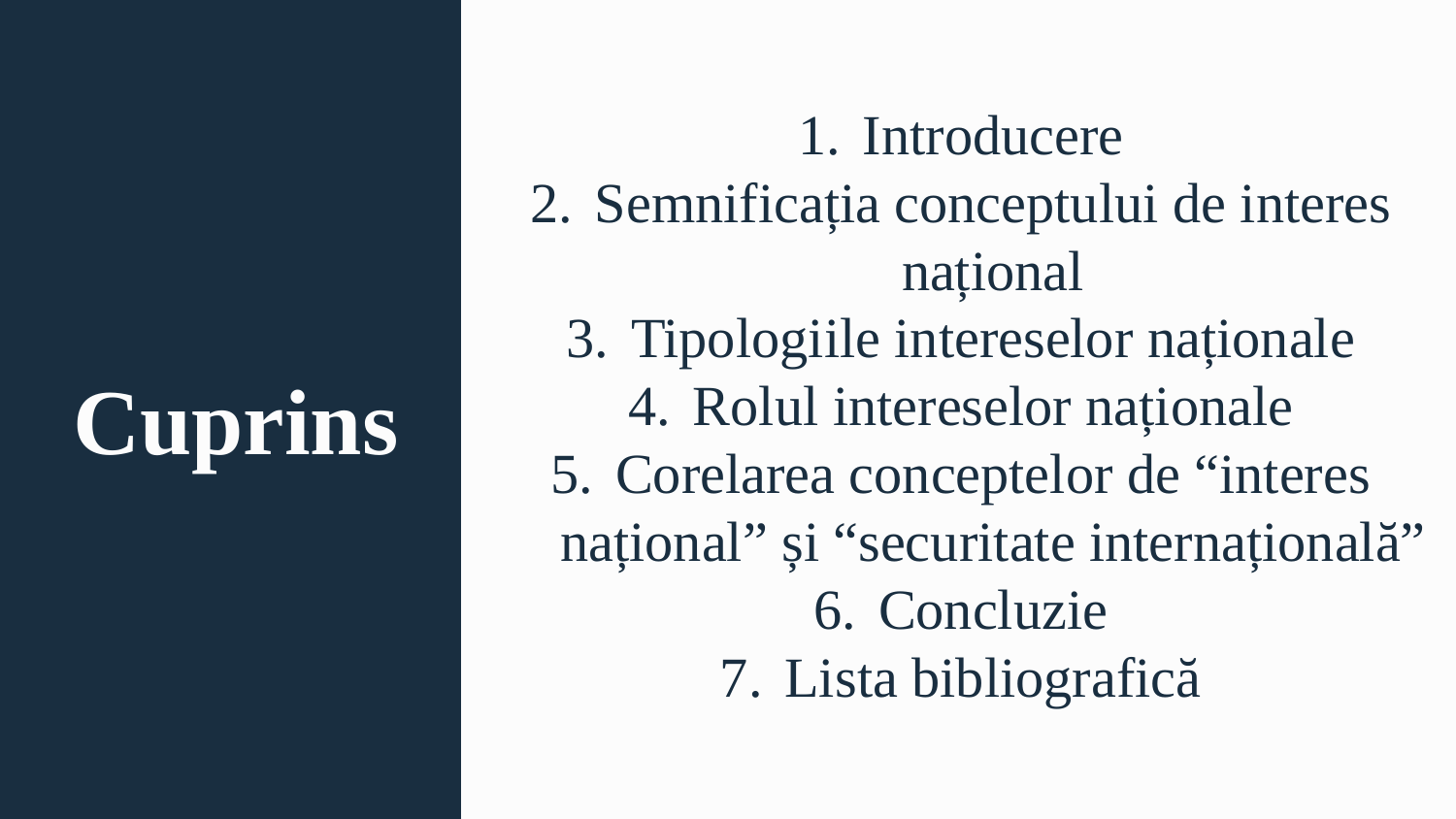

Introducere
Semnificația conceptului de interes național
Tipologiile intereselor naționale
Rolul intereselor naționale
Corelarea conceptelor de “interes național” și “securitate internațională”
Concluzie
Lista bibliografică
# Cuprins